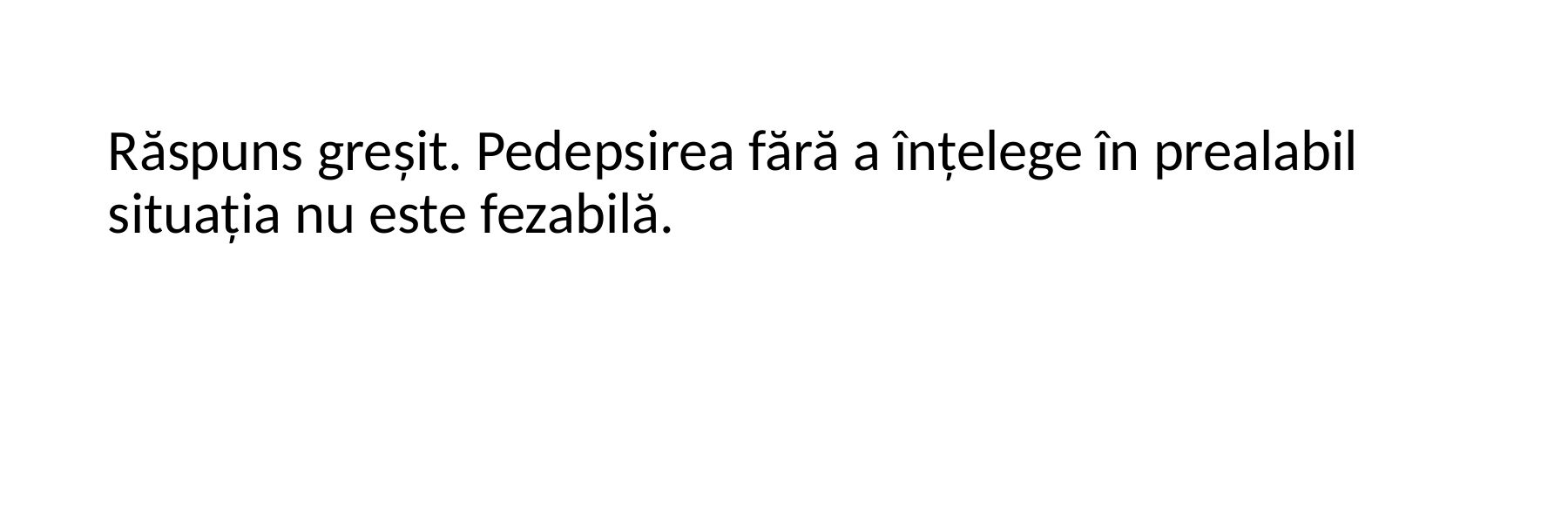

Răspuns greșit. Pedepsirea fără a înțelege în prealabil situația nu este fezabilă.